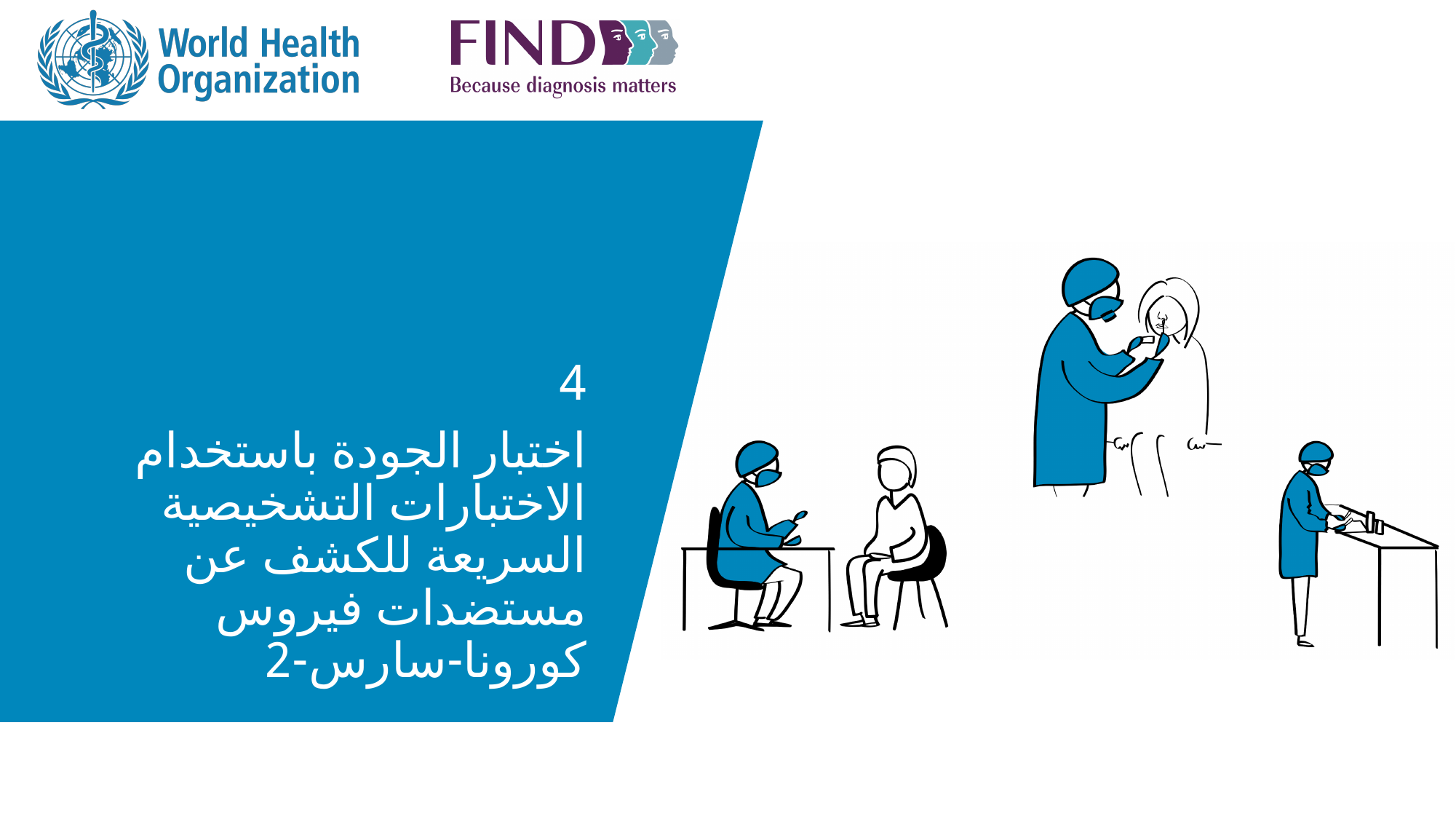

4
اختبار الجودة باستخدام الاختبارات التشخيصية السريعة للكشف عن مستضدات فيروس كورونا-سارس-2